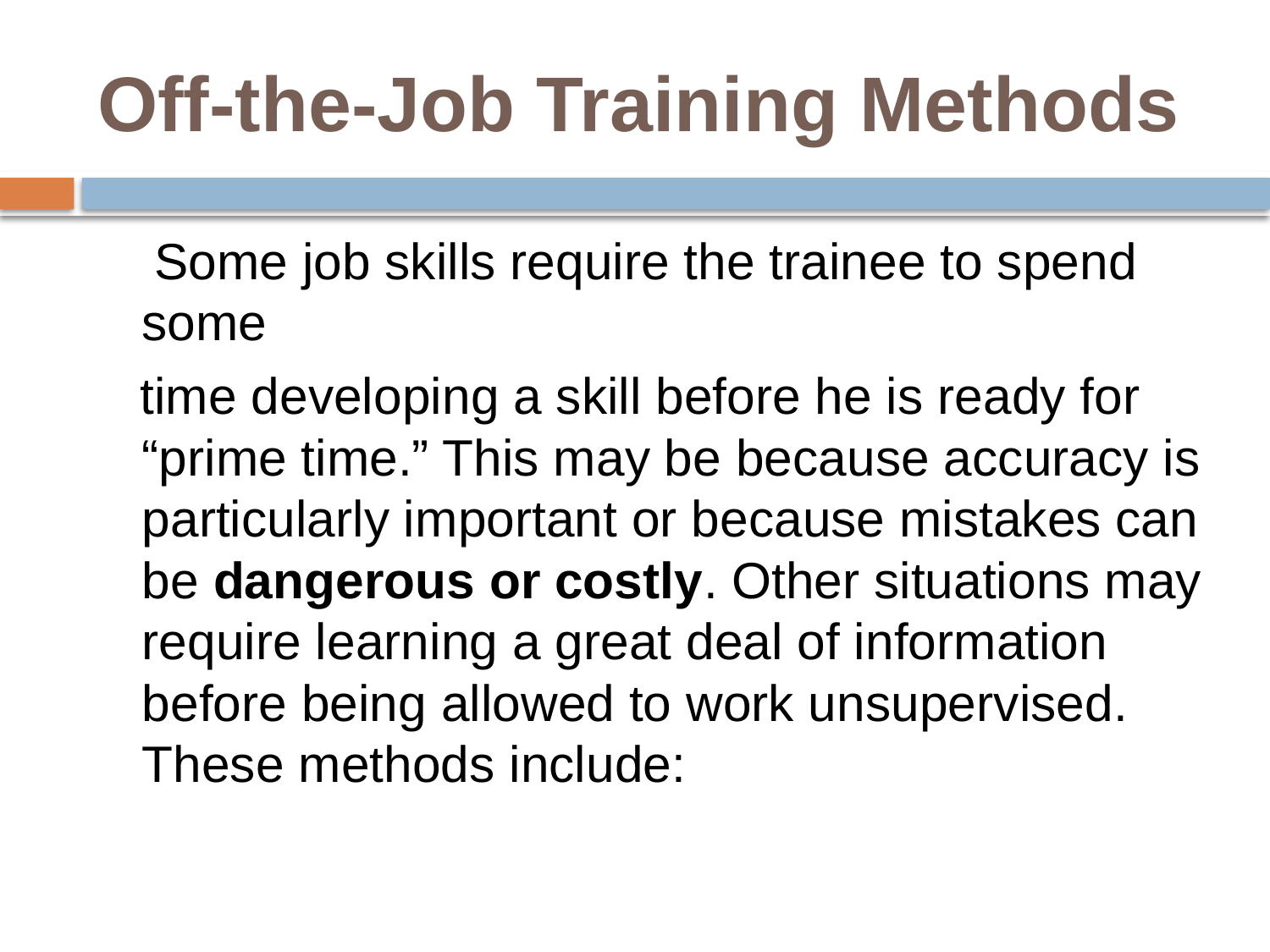

# Off-the-Job Training Methods
    Some job skills require the trainee to spend some
   time developing a skill before he is ready for “prime time.” This may be because accuracy is particularly important or because mistakes can be dangerous or costly. Other situations may require learning a great deal of information before being allowed to work unsupervised. These methods include: